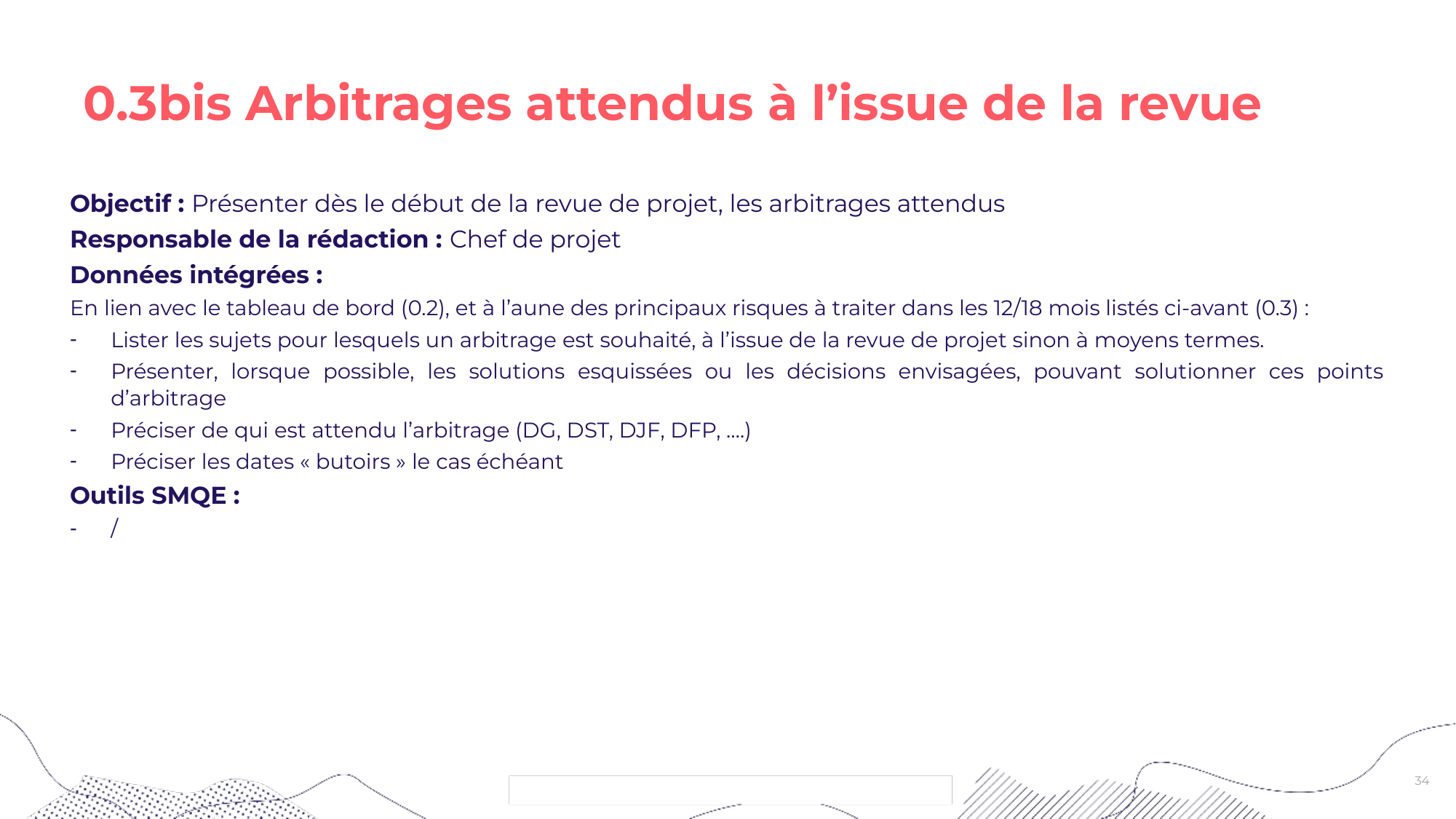

# 0.3bis Arbitrages attendus à l’issue de la revue
Objectif : Présenter dès le début de la revue de projet, les arbitrages attendus
Responsable de la rédaction : Chef de projet
Données intégrées :
En lien avec le tableau de bord (0.2), et à l’aune des principaux risques à traiter dans les 12/18 mois listés ci-avant (0.3) :
Lister les sujets pour lesquels un arbitrage est souhaité, à l’issue de la revue de projet sinon à moyens termes.
Présenter, lorsque possible, les solutions esquissées ou les décisions envisagées, pouvant solutionner ces points d’arbitrage
Préciser de qui est attendu l’arbitrage (DG, DST, DJF, DFP, ….)
Préciser les dates « butoirs » le cas échéant
Outils SMQE :
/
34